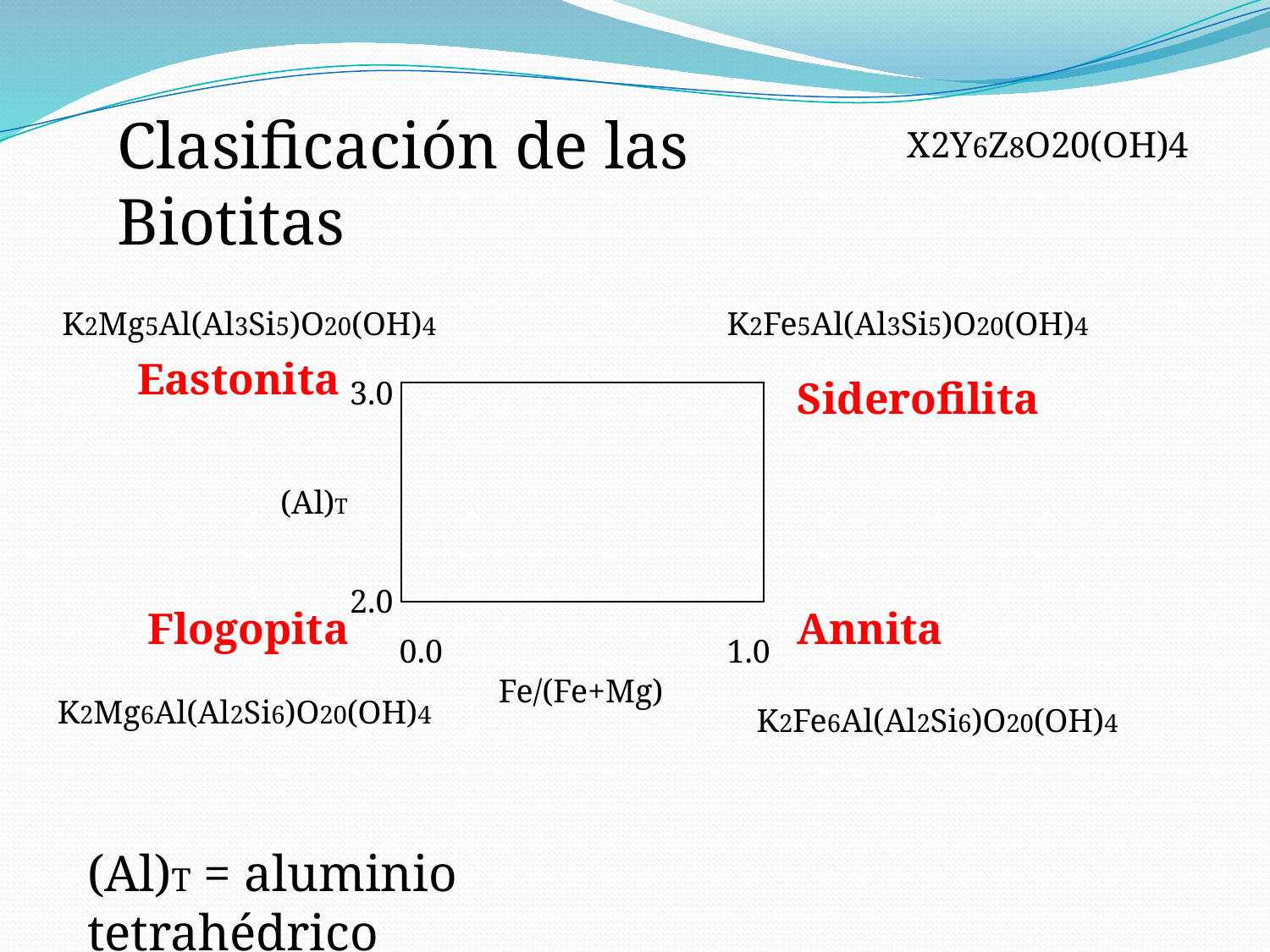

Clasificación de las Biotitas
X2Y6Z8O20(OH)4
K2Mg5Al(Al3Si5)O20(OH)4
K2Fe5Al(Al3Si5)O20(OH)4
Eastonita
Siderofilita
3.0
|  |
| --- |
(Al)T
2.0
Flogopita
Annita
0.0
1.0
Fe/(Fe+Mg)
K2Mg6Al(Al2Si6)O20(OH)4
K2Fe6Al(Al2Si6)O20(OH)4
(Al)T = aluminio tetrahédrico